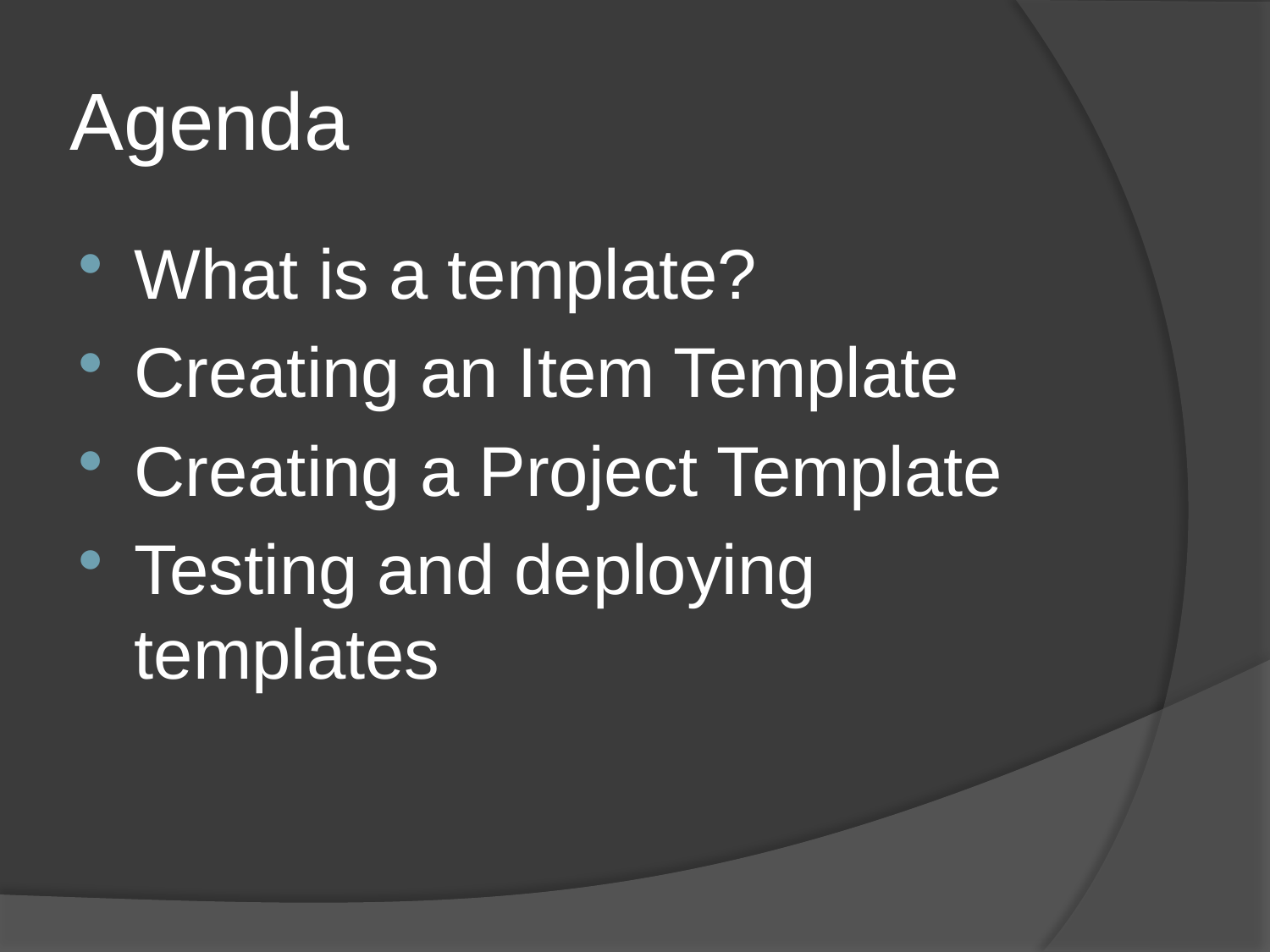

# Agenda
What is a template?
Creating an Item Template
Creating a Project Template
Testing and deploying templates